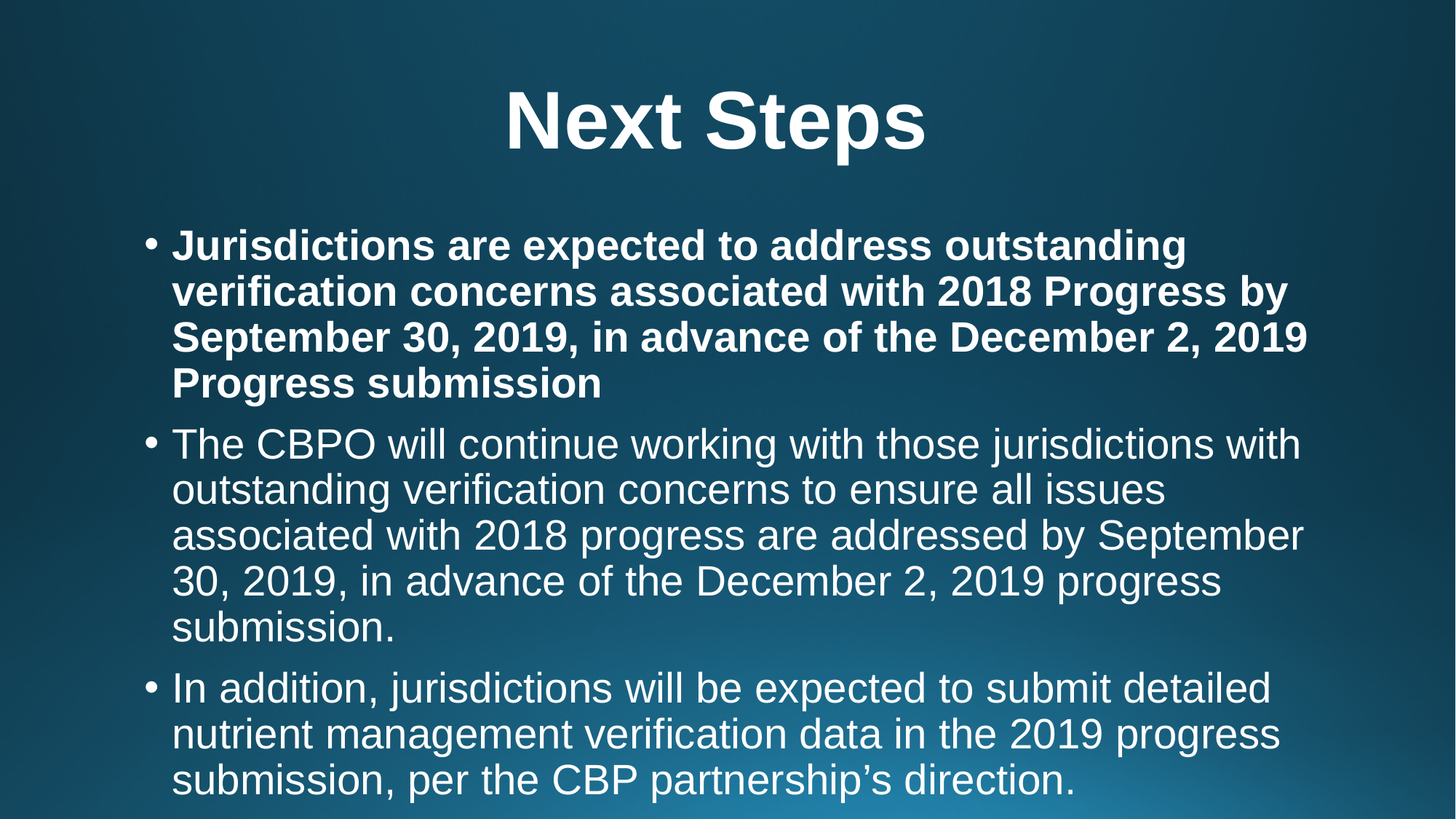

# Next Steps
Jurisdictions are expected to address outstanding verification concerns associated with 2018 Progress by September 30, 2019, in advance of the December 2, 2019 Progress submission
The CBPO will continue working with those jurisdictions with outstanding verification concerns to ensure all issues associated with 2018 progress are addressed by September 30, 2019, in advance of the December 2, 2019 progress submission.
In addition, jurisdictions will be expected to submit detailed nutrient management verification data in the 2019 progress submission, per the CBP partnership’s direction.